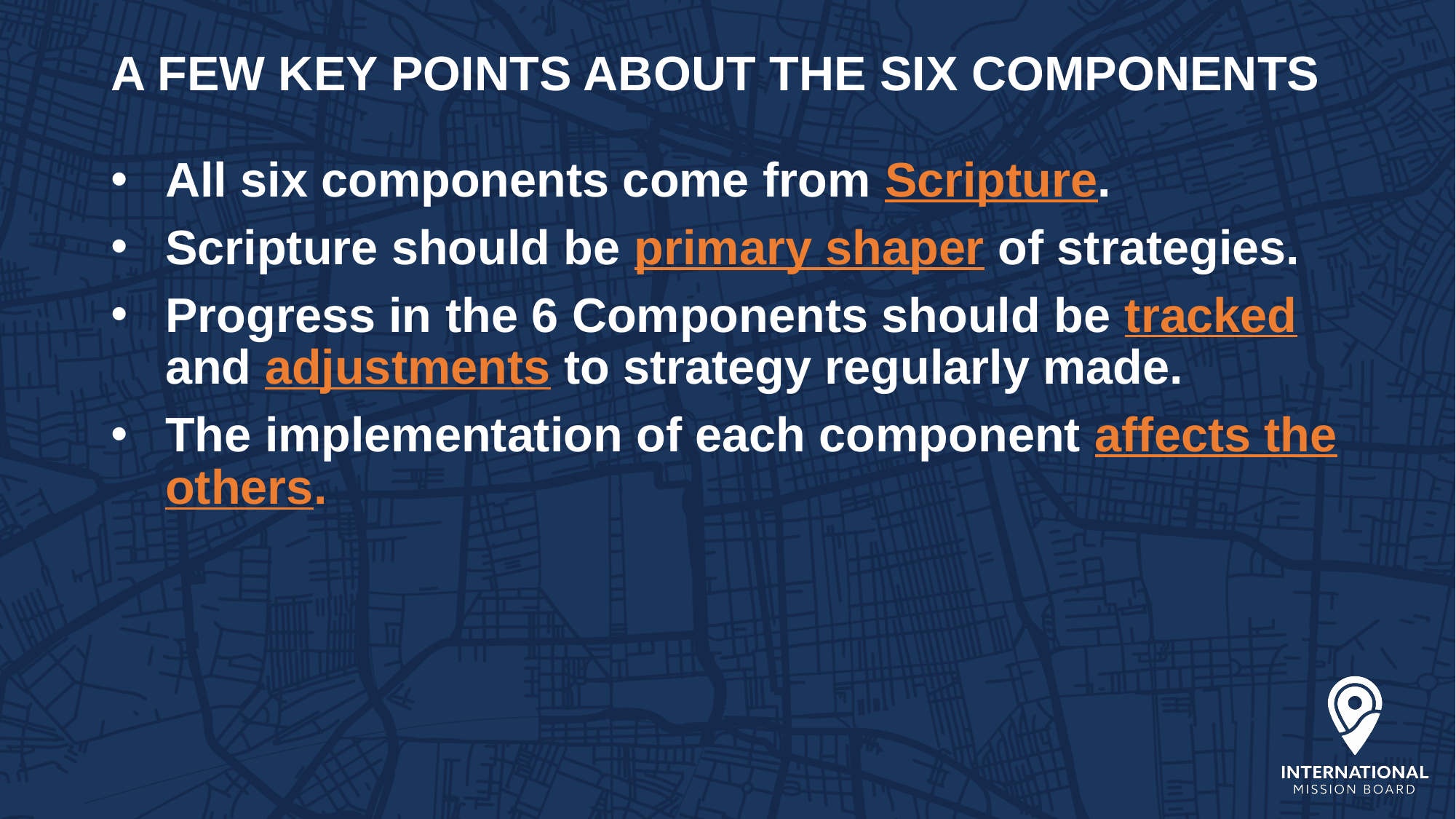

# A FEW KEY POINTS ABOUT THE SIX COMPONENTS
All six components come from Scripture.
Scripture should be primary shaper of strategies.
Progress in the 6 Components should be tracked and adjustments to strategy regularly made.
The implementation of each component affects the others.